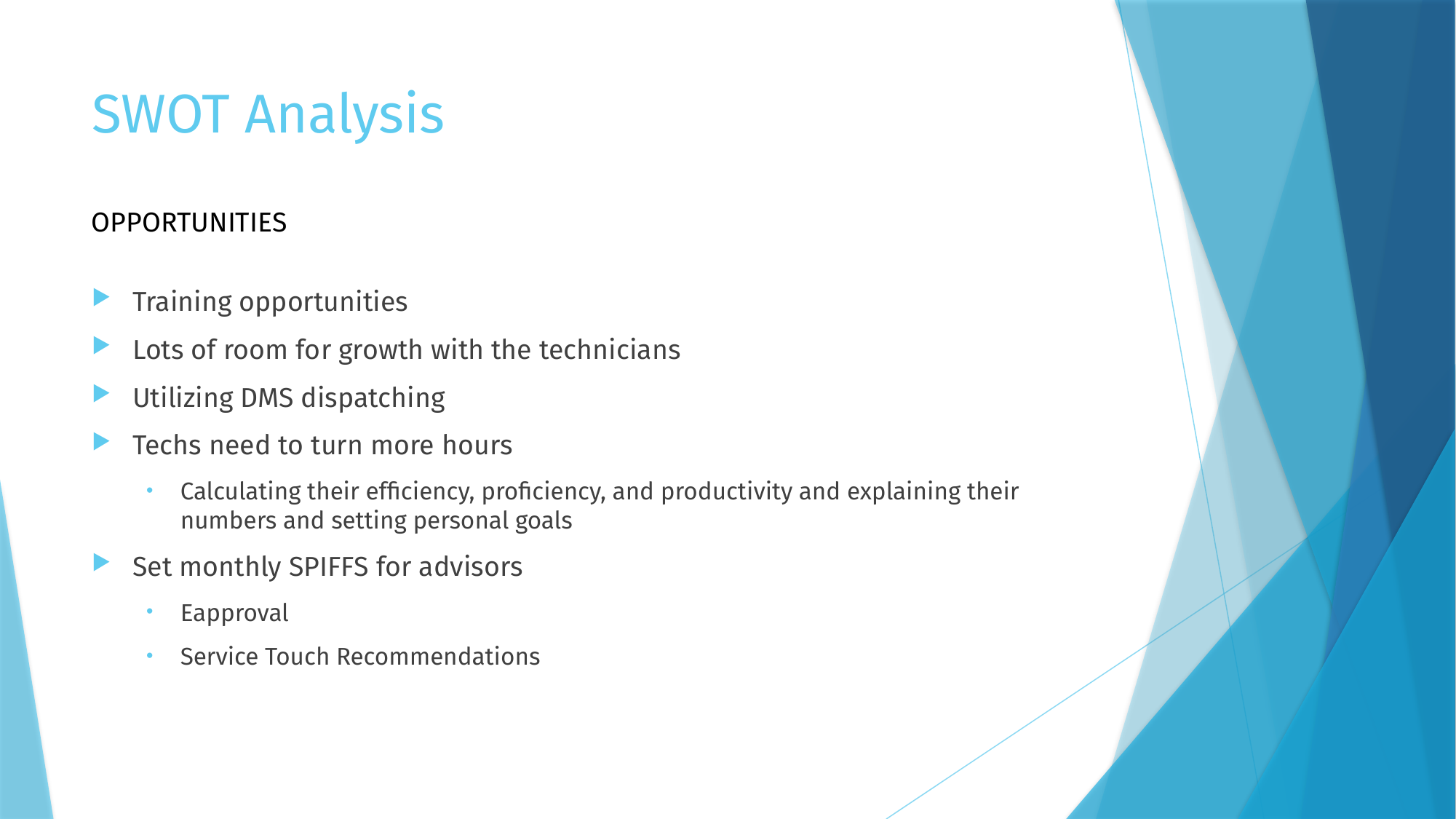

# SWOT Analysis
OPPORTUNITIES

Training opportunities
Lots of room for growth with the technicians
Utilizing DMS dispatching
Techs need to turn more hours
Calculating their efficiency, proficiency, and productivity and explaining their numbers and setting personal goals
Set monthly SPIFFS for advisors
Eapproval
Service Touch Recommendations